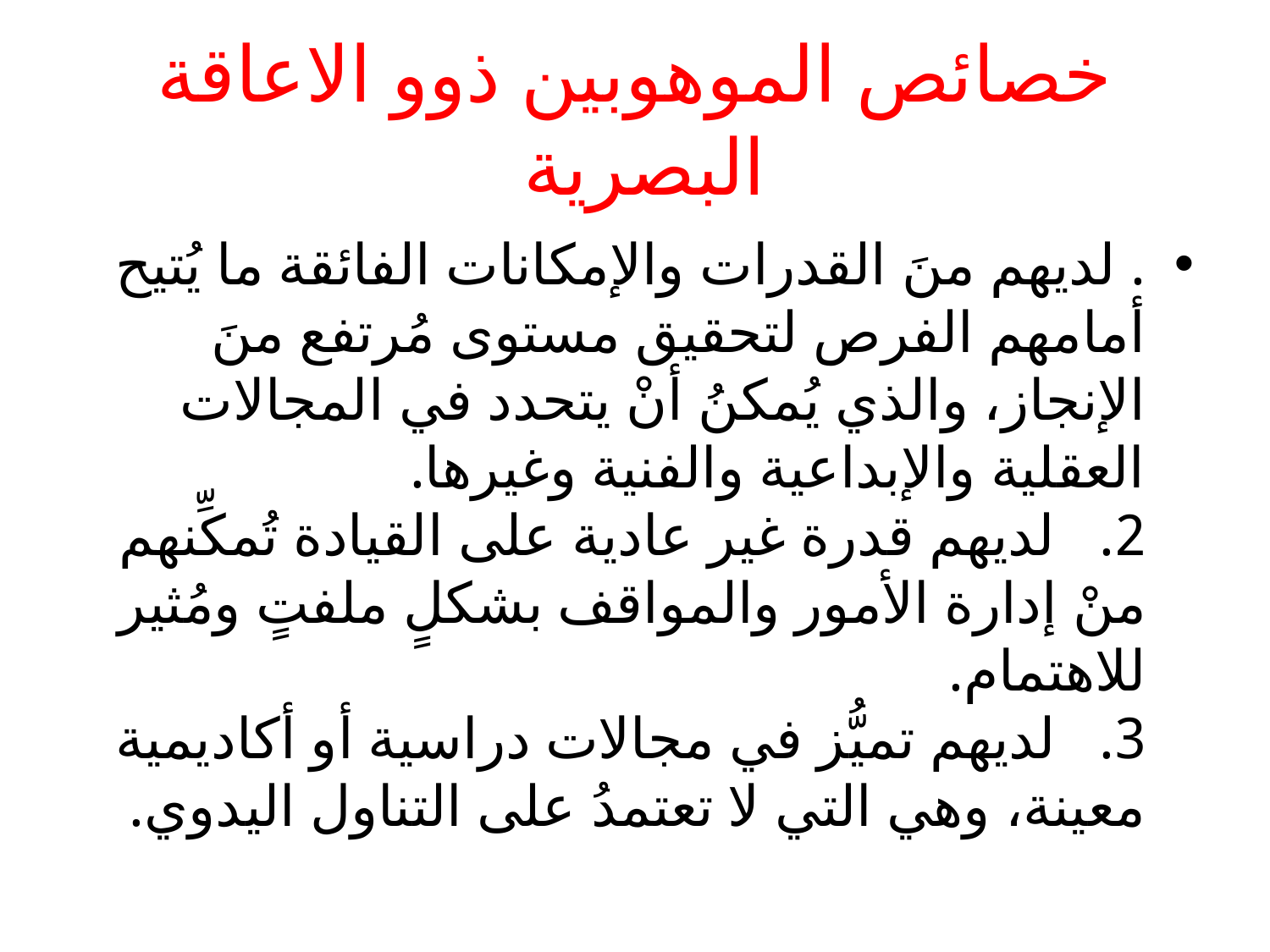

# خصائص الموهوبين ذوو الاعاقة البصرية
. لديهم منَ القدرات والإمكانات الفائقة ما يُتيح أمامهم الفرص لتحقيق مستوى مُرتفع منَ الإنجاز، والذي يُمكنُ أنْ يتحدد في المجالات العقلية والإبداعية والفنية وغيرها.
2.   لديهم قدرة غير عادية على القيادة تُمكِّنهم منْ إدارة الأمور والمواقف بشكلٍ ملفتٍ ومُثير للاهتمام.
3.   لديهم تميُّز في مجالات دراسية أو أكاديمية معينة، وهي التي لا تعتمدُ على التناول اليدوي.